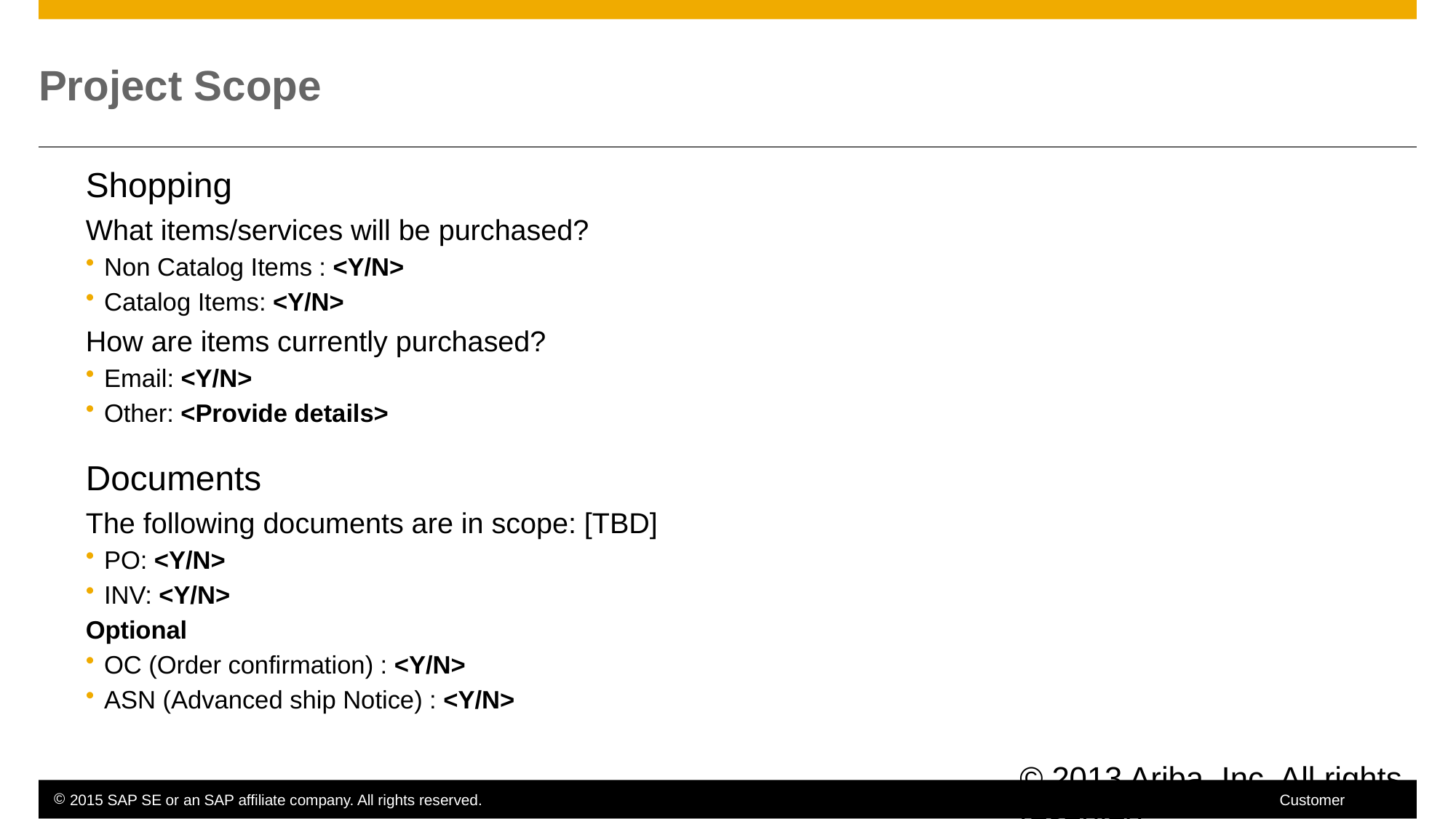

# Project Scope
Shopping
What items/services will be purchased?
Non Catalog Items : <Y/N>
Catalog Items: <Y/N>
How are items currently purchased?
Email: <Y/N>
Other: <Provide details>
Documents
The following documents are in scope: [TBD]
PO: <Y/N>
INV: <Y/N>
Optional
OC (Order confirmation) : <Y/N>
ASN (Advanced ship Notice) : <Y/N>

© 2013 Ariba, Inc. All rights reserved.
9